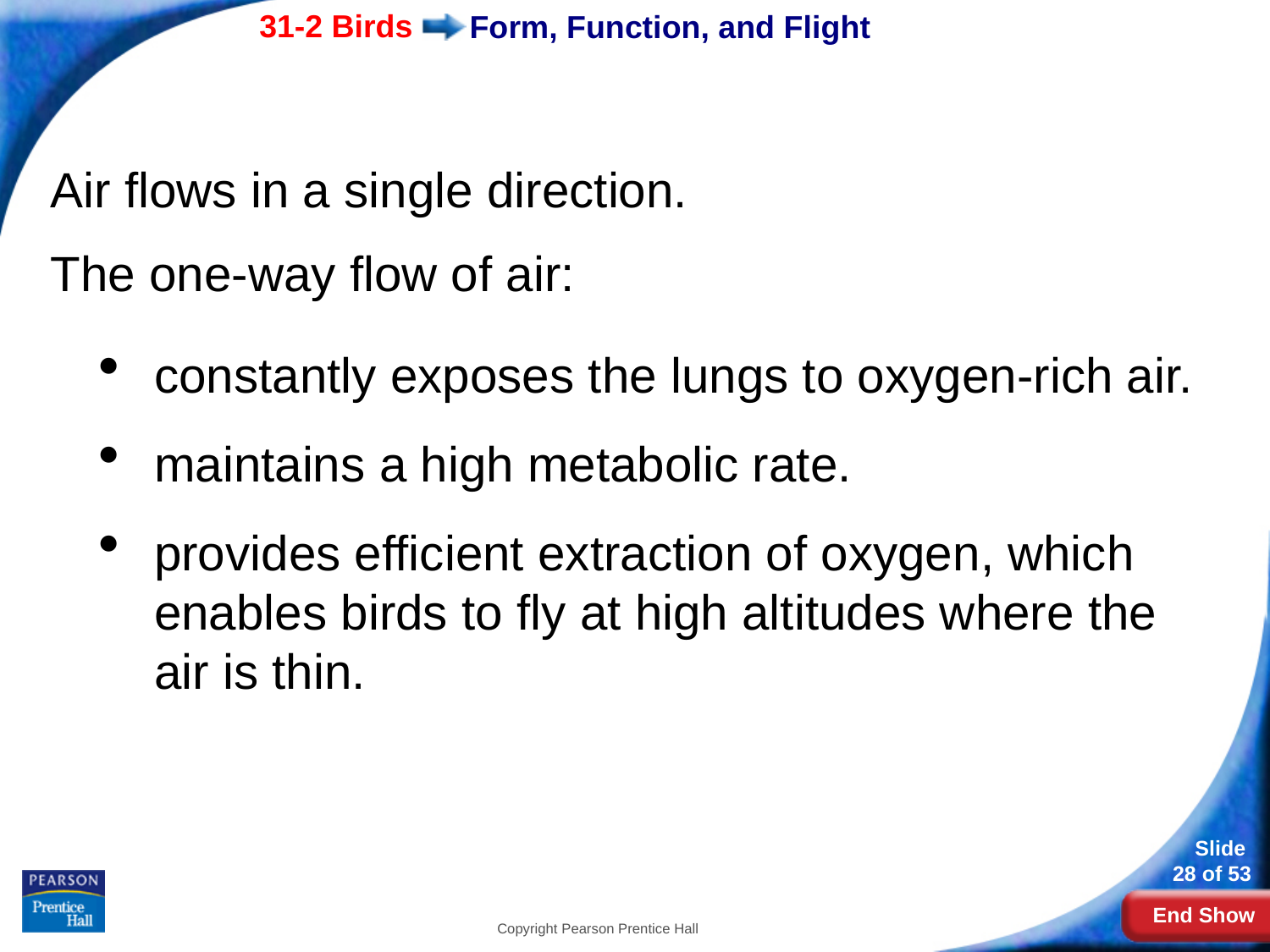

# Form, Function, and Flight
Air flows in a single direction.
The one-way flow of air:
constantly exposes the lungs to oxygen-rich air.
maintains a high metabolic rate.
provides efficient extraction of oxygen, which enables birds to fly at high altitudes where the air is thin.
Copyright Pearson Prentice Hall